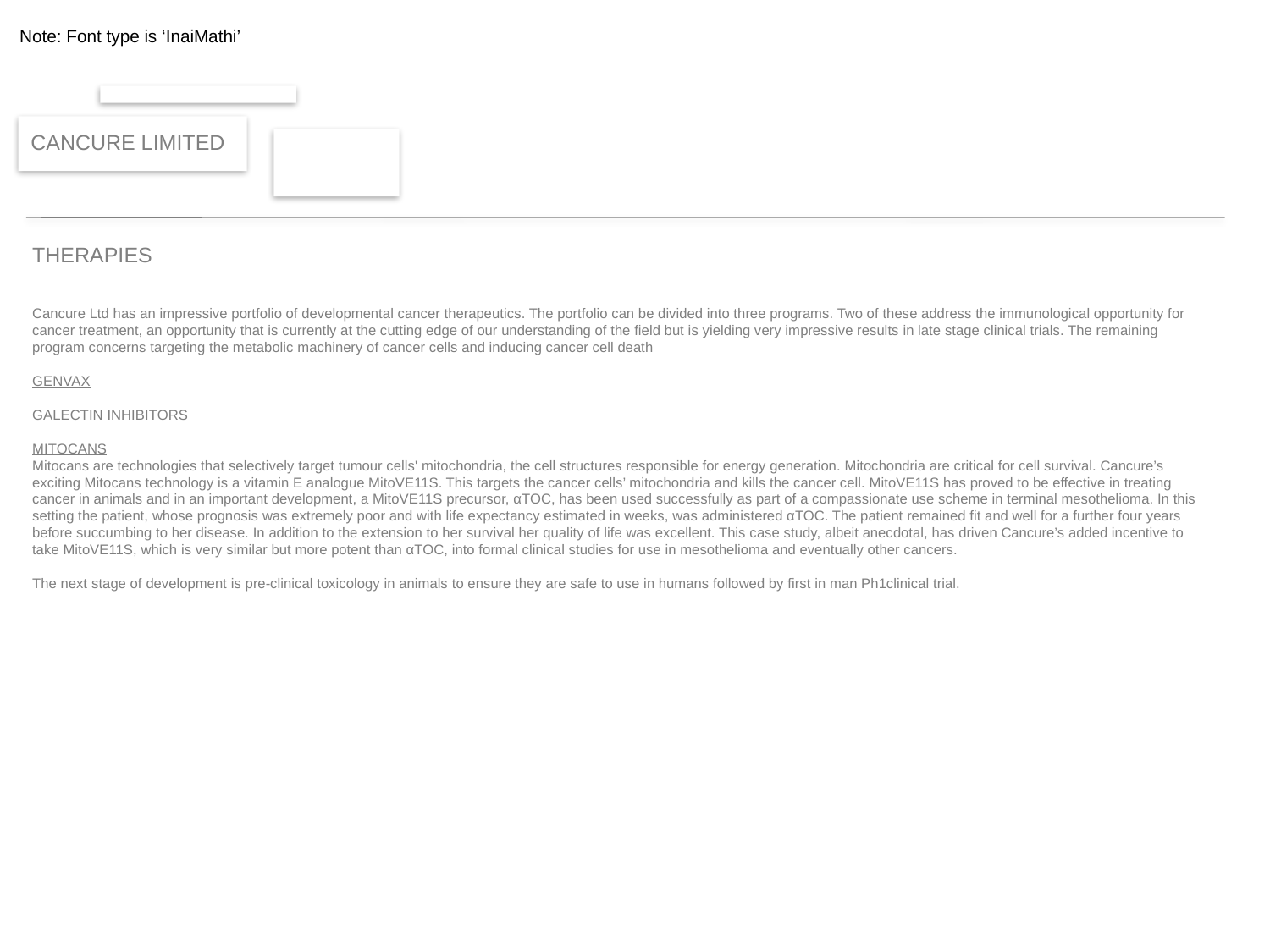

Note: Font type is ‘InaiMathi’

CANCURE LIMITED

THERAPIES
Cancure Ltd has an impressive portfolio of developmental cancer therapeutics. The portfolio can be divided into three programs. Two of these address the immunological opportunity for cancer treatment, an opportunity that is currently at the cutting edge of our understanding of the field but is yielding very impressive results in late stage clinical trials. The remaining program concerns targeting the metabolic machinery of cancer cells and inducing cancer cell death

GENVAX

GALECTIN INHIBITORS

MITOCANS
Mitocans are technologies that selectively target tumour cells' mitochondria, the cell structures responsible for energy generation. Mitochondria are critical for cell survival. Cancure’s exciting Mitocans technology is a vitamin E analogue MitoVE11S. This targets the cancer cells’ mitochondria and kills the cancer cell. MitoVE11S has proved to be effective in treating cancer in animals and in an important development, a MitoVE11S precursor, αTOC, has been used successfully as part of a compassionate use scheme in terminal mesothelioma. In this setting the patient, whose prognosis was extremely poor and with life expectancy estimated in weeks, was administered αTOC. The patient remained fit and well for a further four years before succumbing to her disease. In addition to the extension to her survival her quality of life was excellent. This case study, albeit anecdotal, has driven Cancure’s added incentive to take MitoVE11S, which is very similar but more potent than αTOC, into formal clinical studies for use in mesothelioma and eventually other cancers.

The next stage of development is pre-clinical toxicology in animals to ensure they are safe to use in humans followed by first in man Ph1clinical trial.